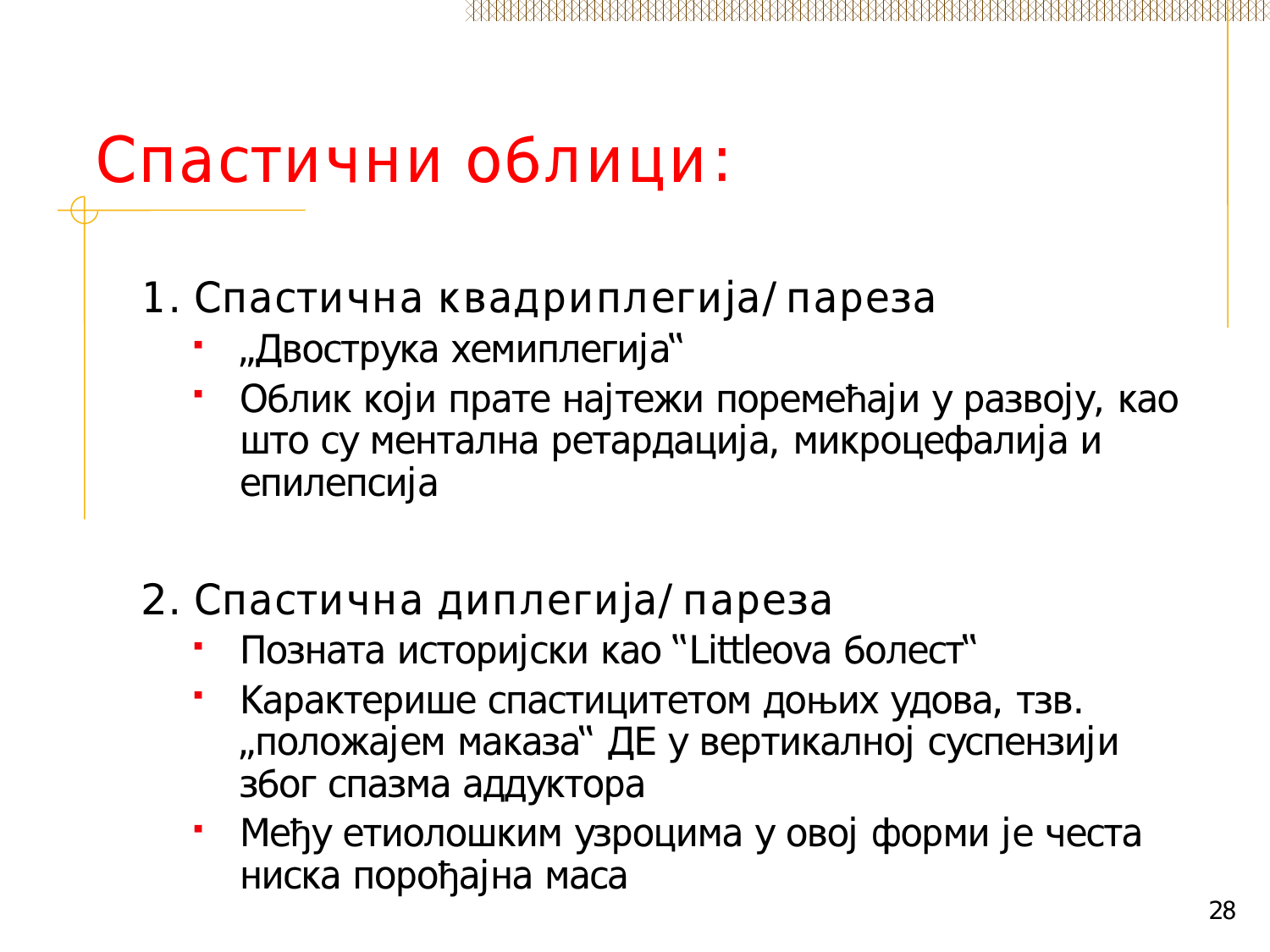

# Спастични облици:
1. Спастична квадриплегија/пареза
„Двострука хемиплегија“
Облик који прате најтежи поремећаји у развоју, као што су ментална ретардација, микроцефалија и епилепсија

2. Спастична диплегија/пареза
Позната историјски као “Littleova болест“
Карактерише спастицитетом доњих удова, тзв. „положајем маказа“ ДЕ у вертикалној суспензији због спазма аддуктора
Међу етиолошким узроцима у овој форми је честа ниска порођајна маса

28